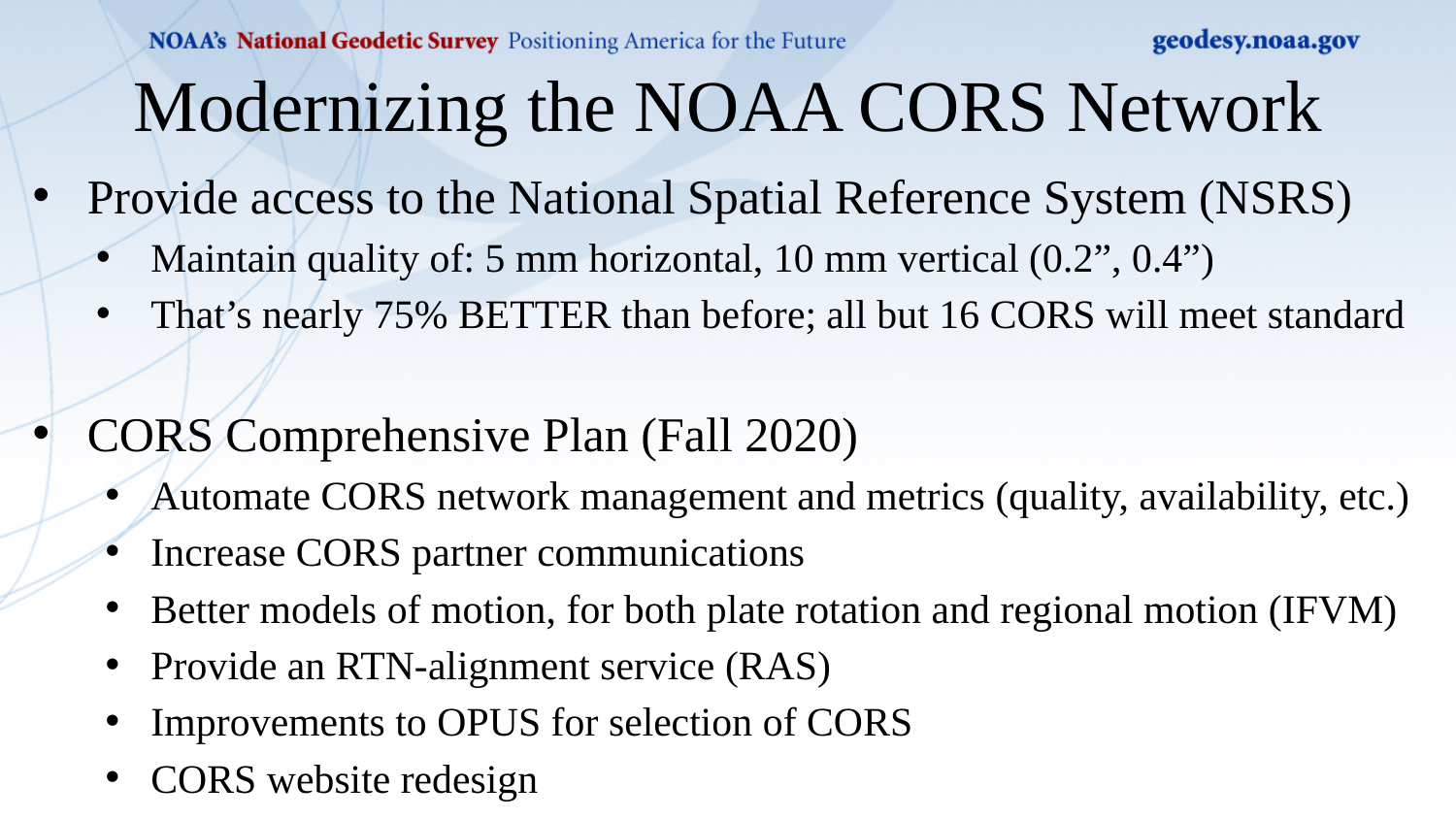

Modernizing the NOAA CORS Network
Provide access to the National Spatial Reference System (NSRS)
Maintain quality of: 5 mm horizontal, 10 mm vertical (0.2”, 0.4”)
That’s nearly 75% BETTER than before; all but 16 CORS will meet standard

CORS Comprehensive Plan (Fall 2020)
Automate CORS network management and metrics (quality, availability, etc.)
Increase CORS partner communications
Better models of motion, for both plate rotation and regional motion (IFVM)
Provide an RTN-alignment service (RAS)
Improvements to OPUS for selection of CORS
CORS website redesign